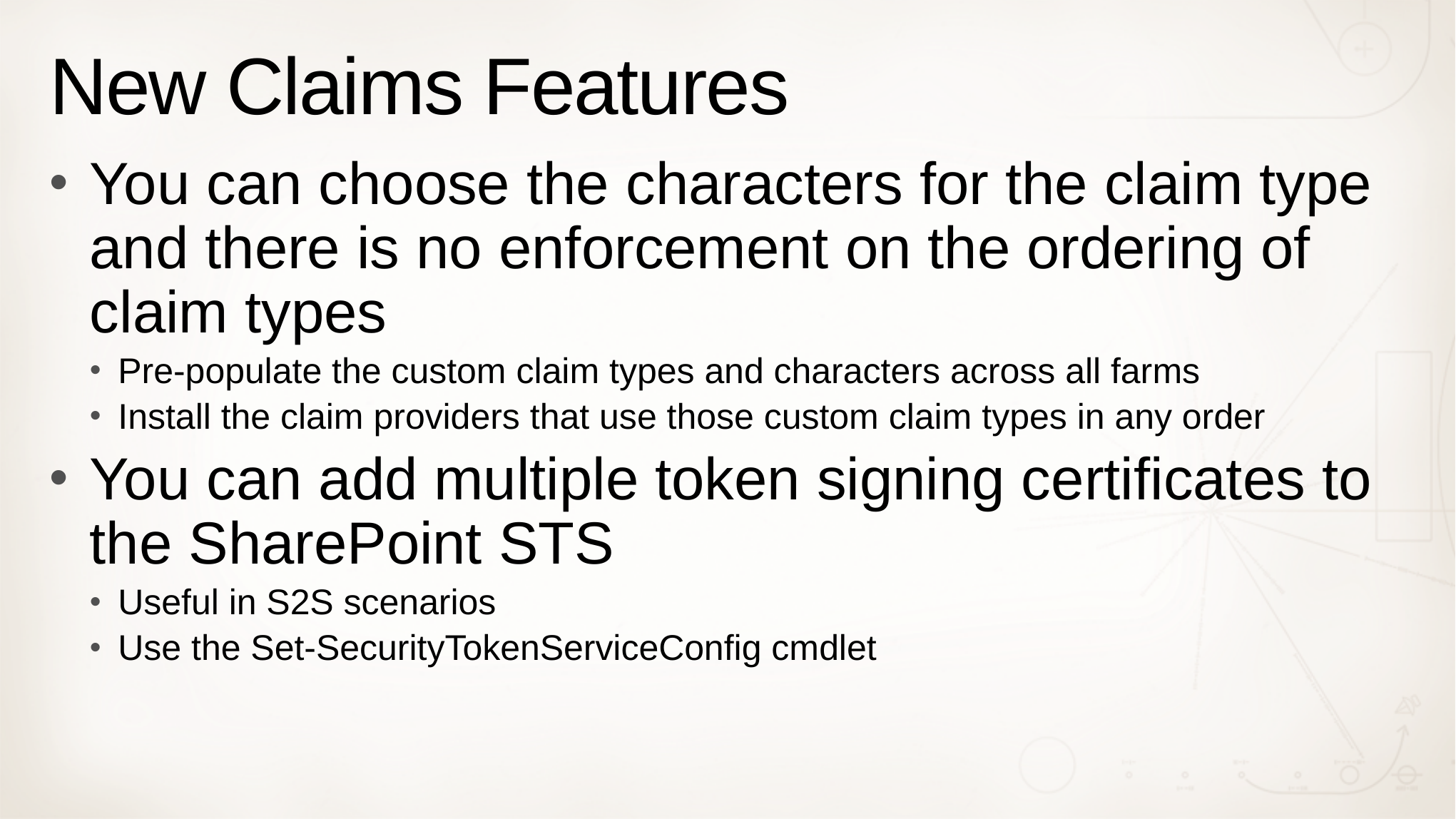

# New Claims Features
You can choose the characters for the claim type and there is no enforcement on the ordering of claim types
Pre-populate the custom claim types and characters across all farms
Install the claim providers that use those custom claim types in any order
You can add multiple token signing certificates to the SharePoint STS
Useful in S2S scenarios
Use the Set-SecurityTokenServiceConfig cmdlet